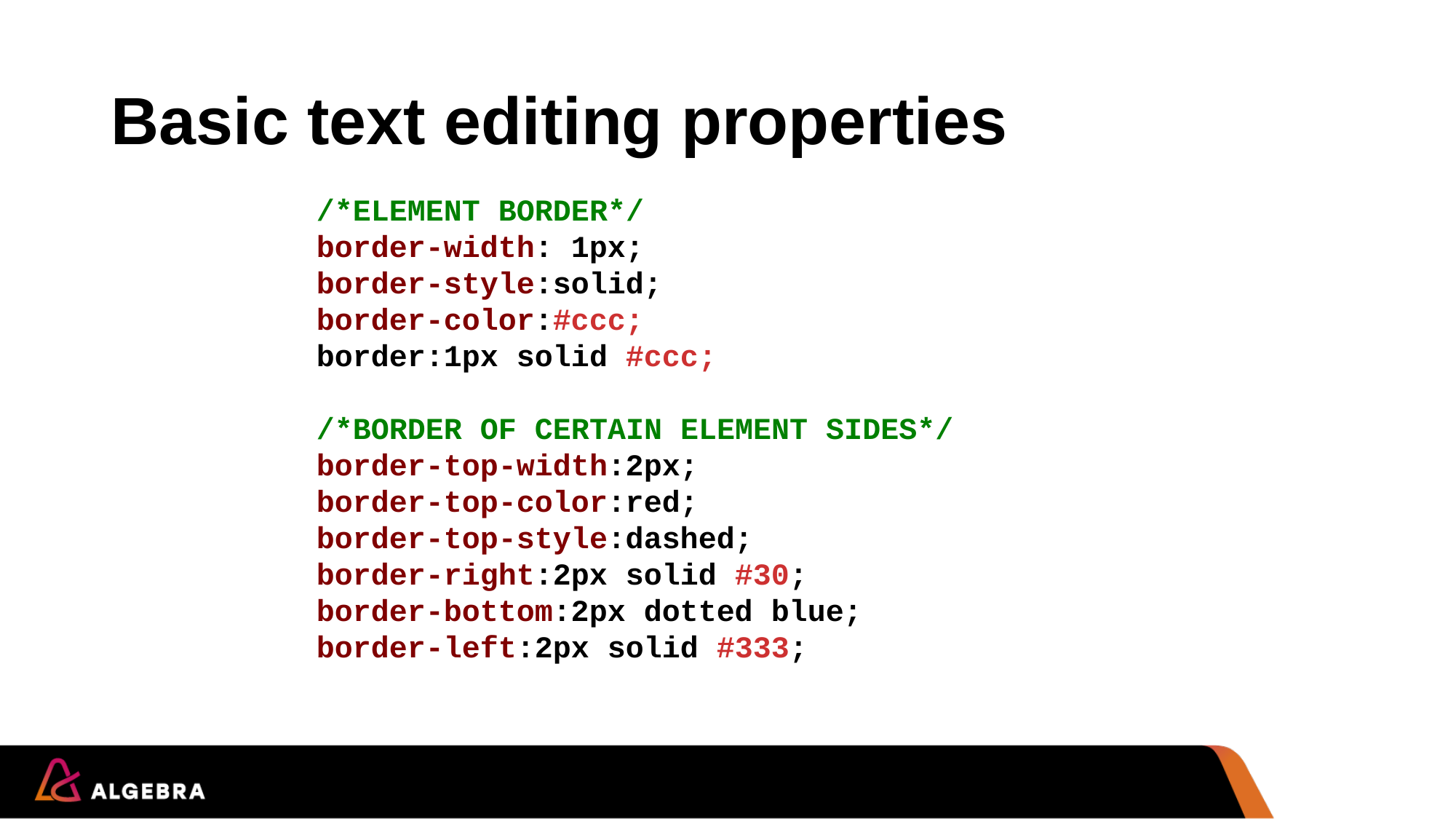

# Basic text editing properties
    /*ELEMENT BORDER*/
    border-width: 1px;
    border-style:solid;
    border-color:#ccc;
    border:1px solid #ccc;
    /*BORDER OF CERTAIN ELEMENT SIDES*/
    border-top-width:2px;
    border-top-color:red;
    border-top-style:dashed;
    border-right:2px solid #30;
    border-bottom:2px dotted blue;
    border-left:2px solid #333;